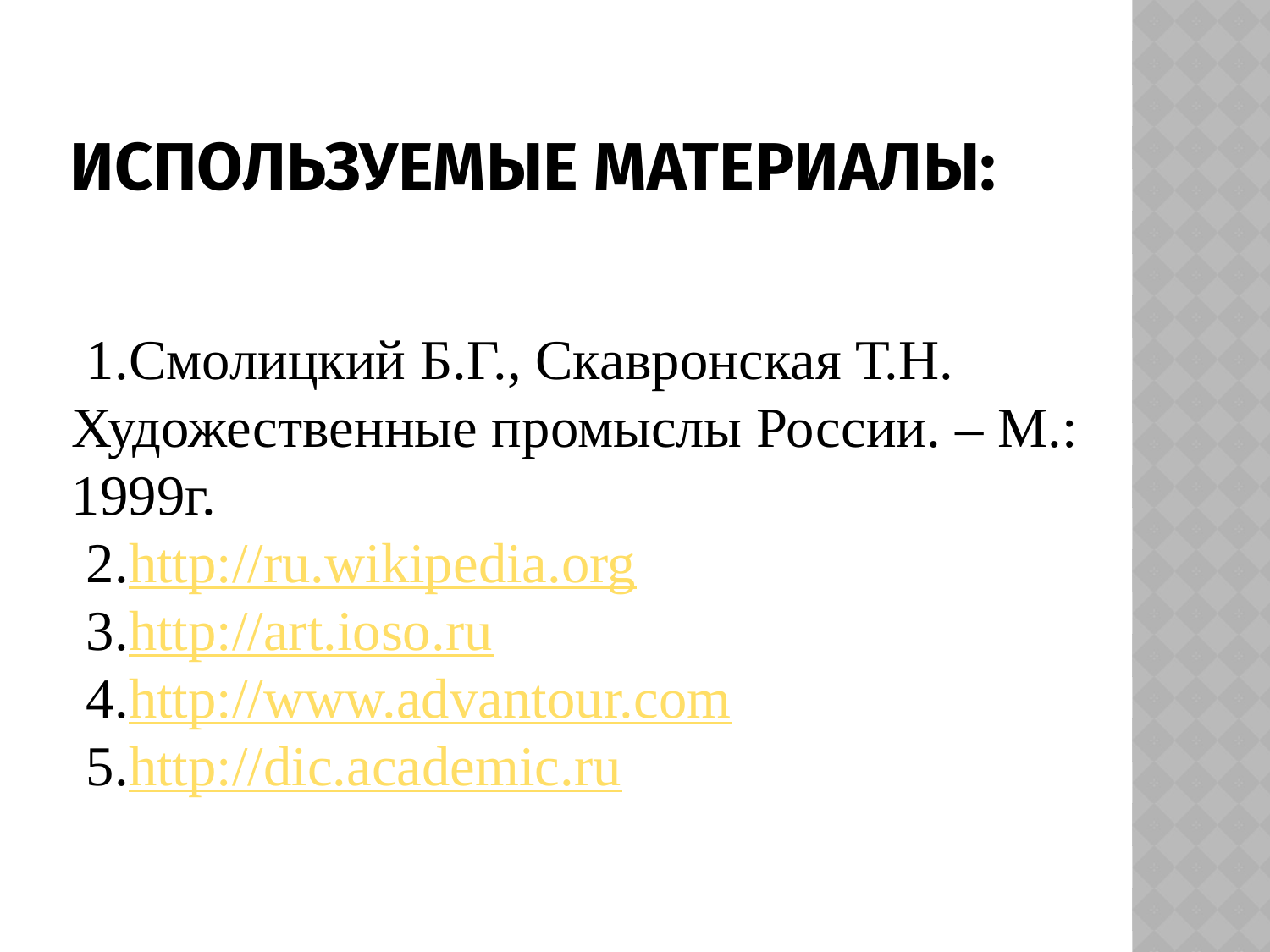

# используемые материалы:
 1.Смолицкий Б.Г., Скавронская Т.Н. Художественные промыслы России. – М.: 1999г.
 2.http://ru.wikipedia.org
 3.http://art.ioso.ru
 4.http://www.advantour.com
 5.http://dic.academic.ru